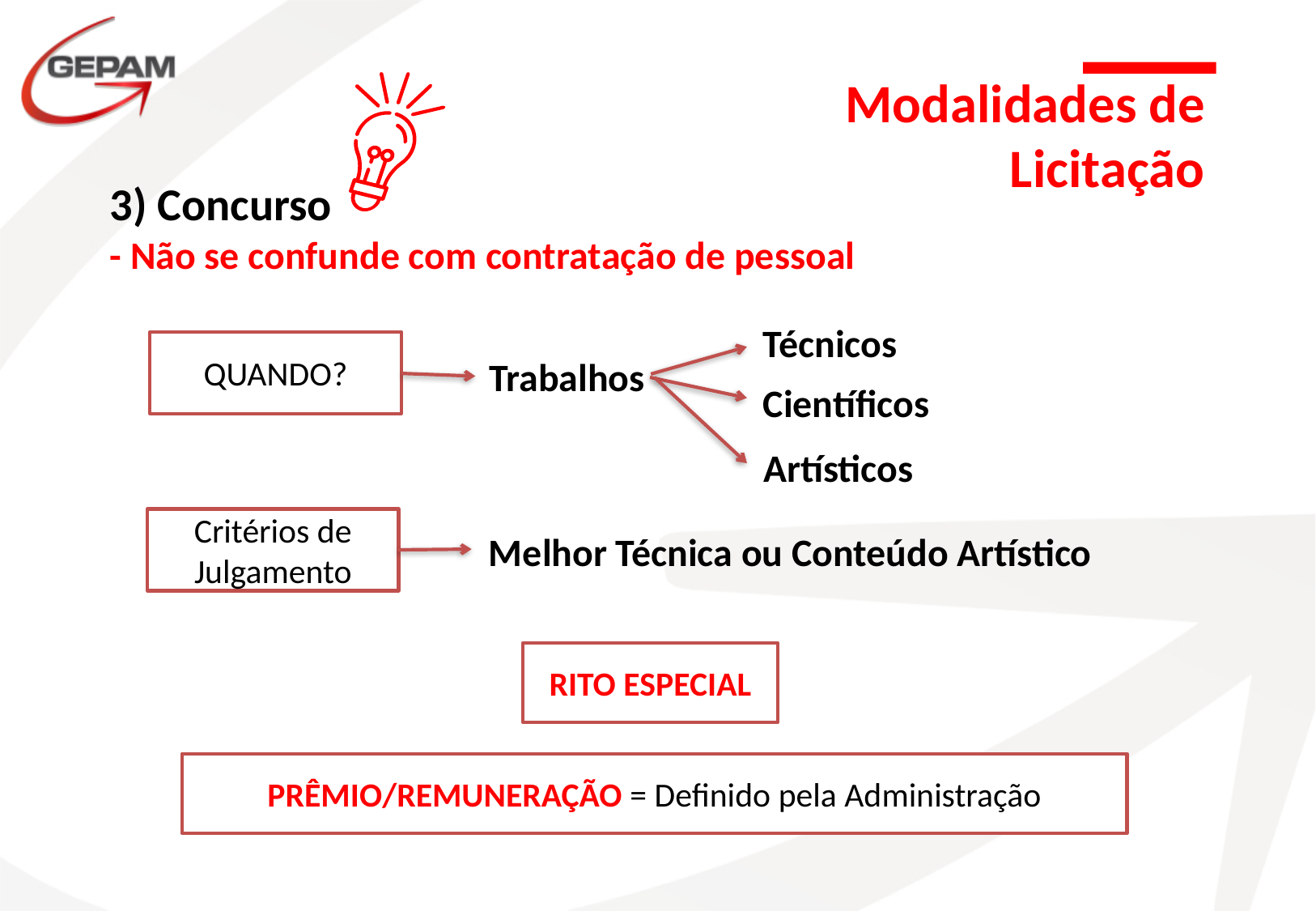

Modalidades de Licitação

3) Concurso
- Não se confunde com contratação de pessoal

Técnicos
QUANDO?
Trabalhos
Científicos
Artísticos
Critérios de Julgamento
Melhor Técnica ou Conteúdo Artístico
RITO ESPECIAL
PRÊMIO/REMUNERAÇÃO = Definido pela Administração